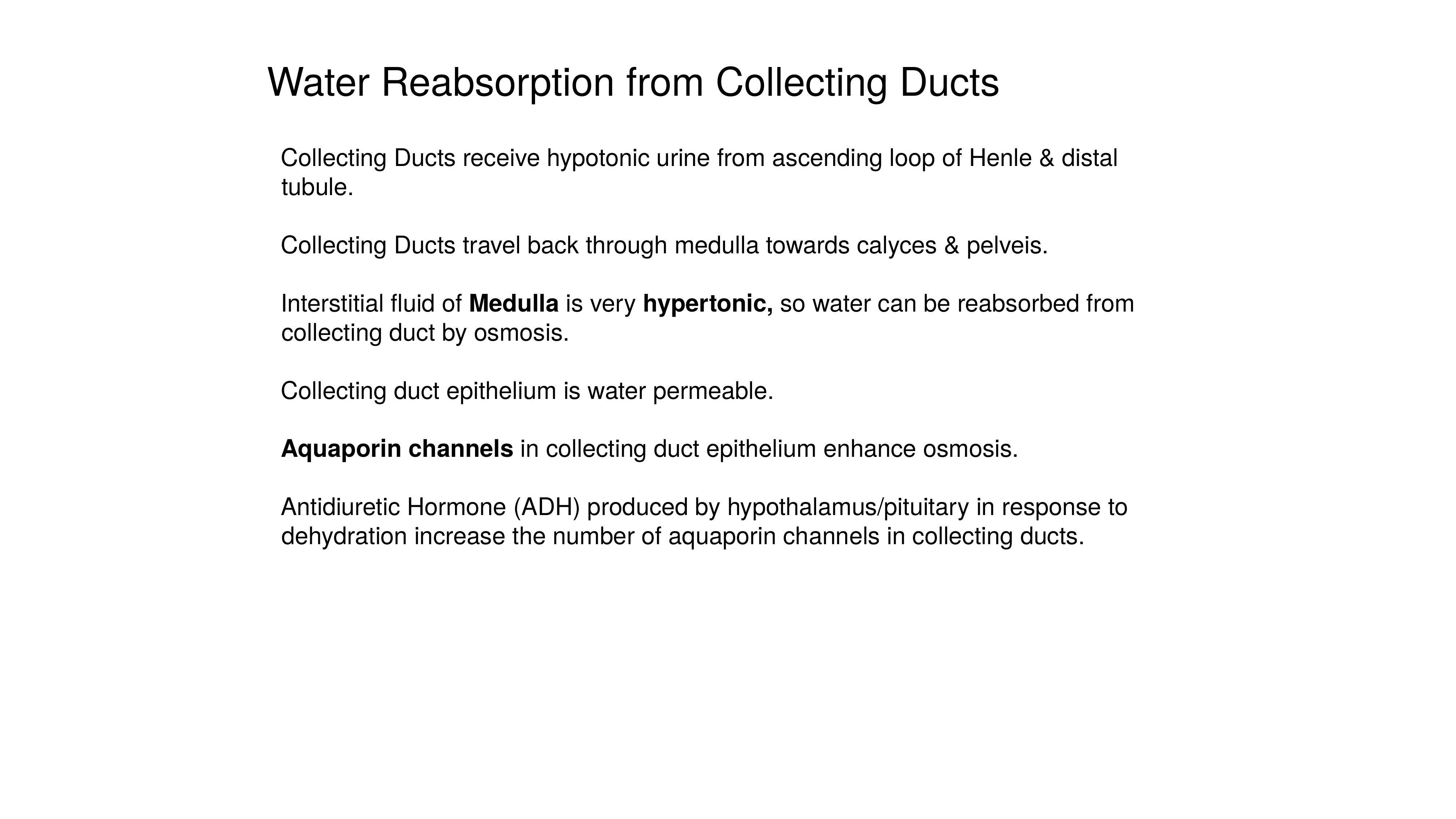

Water Reabsorption from Collecting Ducts
Collecting Ducts receive hypotonic urine from ascending loop of Henle & distal tubule.

Collecting Ducts travel back through medulla towards calyces & pelveis.

Interstitial fluid of Medulla is very hypertonic, so water can be reabsorbed from collecting duct by osmosis.

Collecting duct epithelium is water permeable.

Aquaporin channels in collecting duct epithelium enhance osmosis.

Antidiuretic Hormone (ADH) produced by hypothalamus/pituitary in response to dehydration increase the number of aquaporin channels in collecting ducts.